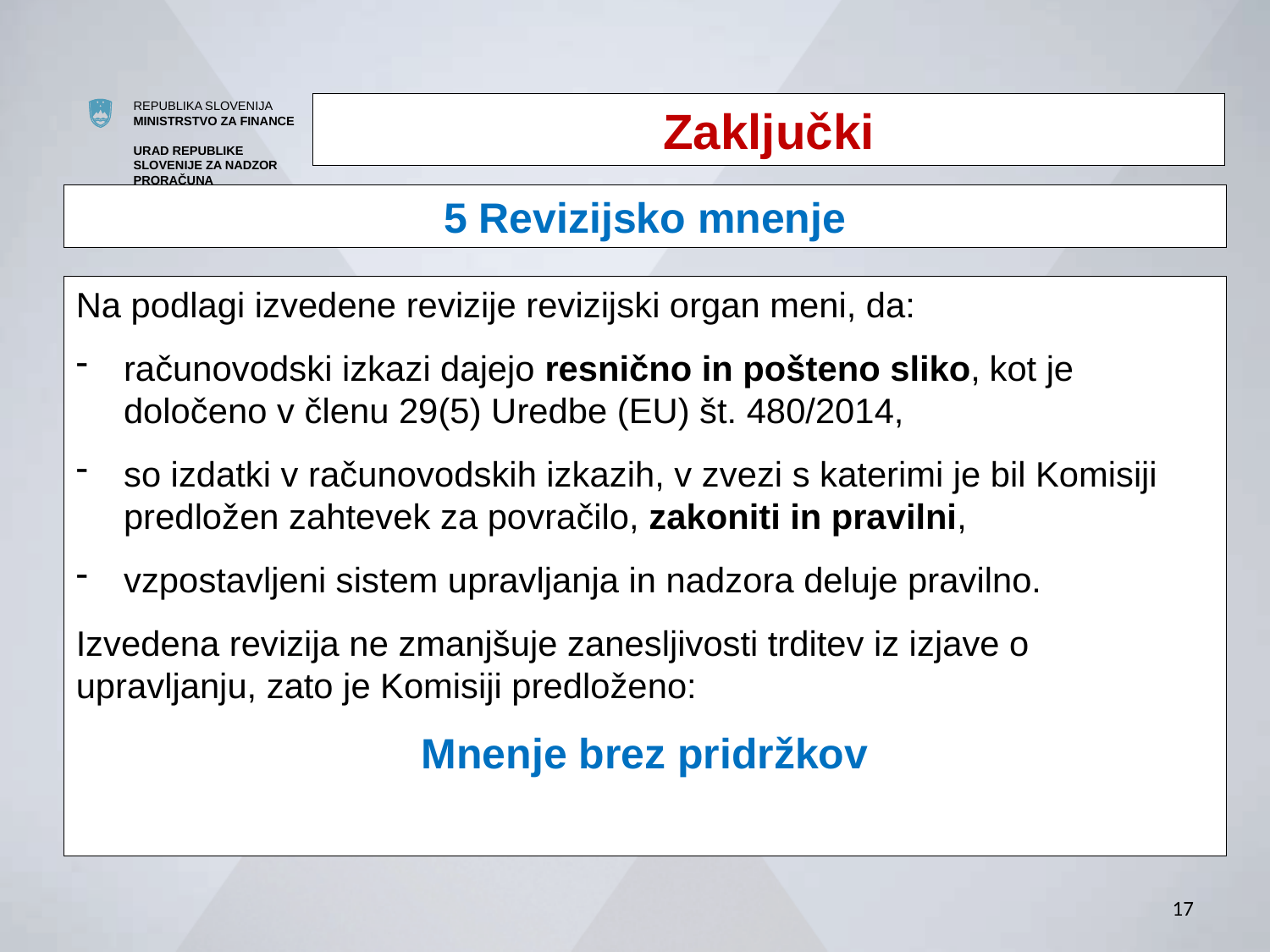

Zaključki
5 Revizijsko mnenje
Na podlagi izvedene revizije revizijski organ meni, da:
računovodski izkazi dajejo resnično in pošteno sliko, kot je določeno v členu 29(5) Uredbe (EU) št. 480/2014,
so izdatki v računovodskih izkazih, v zvezi s katerimi je bil Komisiji predložen zahtevek za povračilo, zakoniti in pravilni,
vzpostavljeni sistem upravljanja in nadzora deluje pravilno.
Izvedena revizija ne zmanjšuje zanesljivosti trditev iz izjave o upravljanju, zato je Komisiji predloženo:
Mnenje brez pridržkov

17